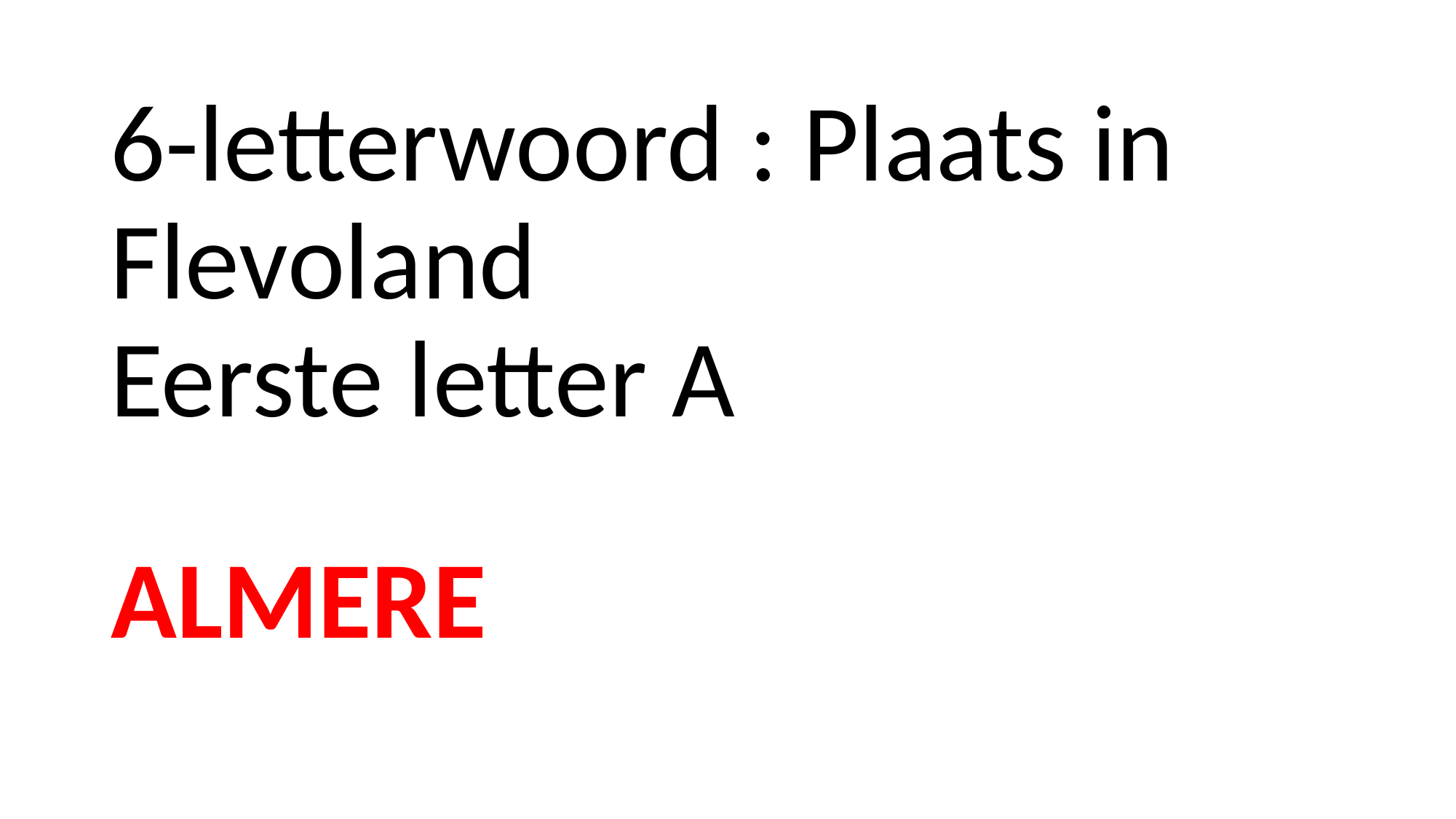

# 6-letterwoord : Plaats in Flevoland Eerste letter A
ALMERE